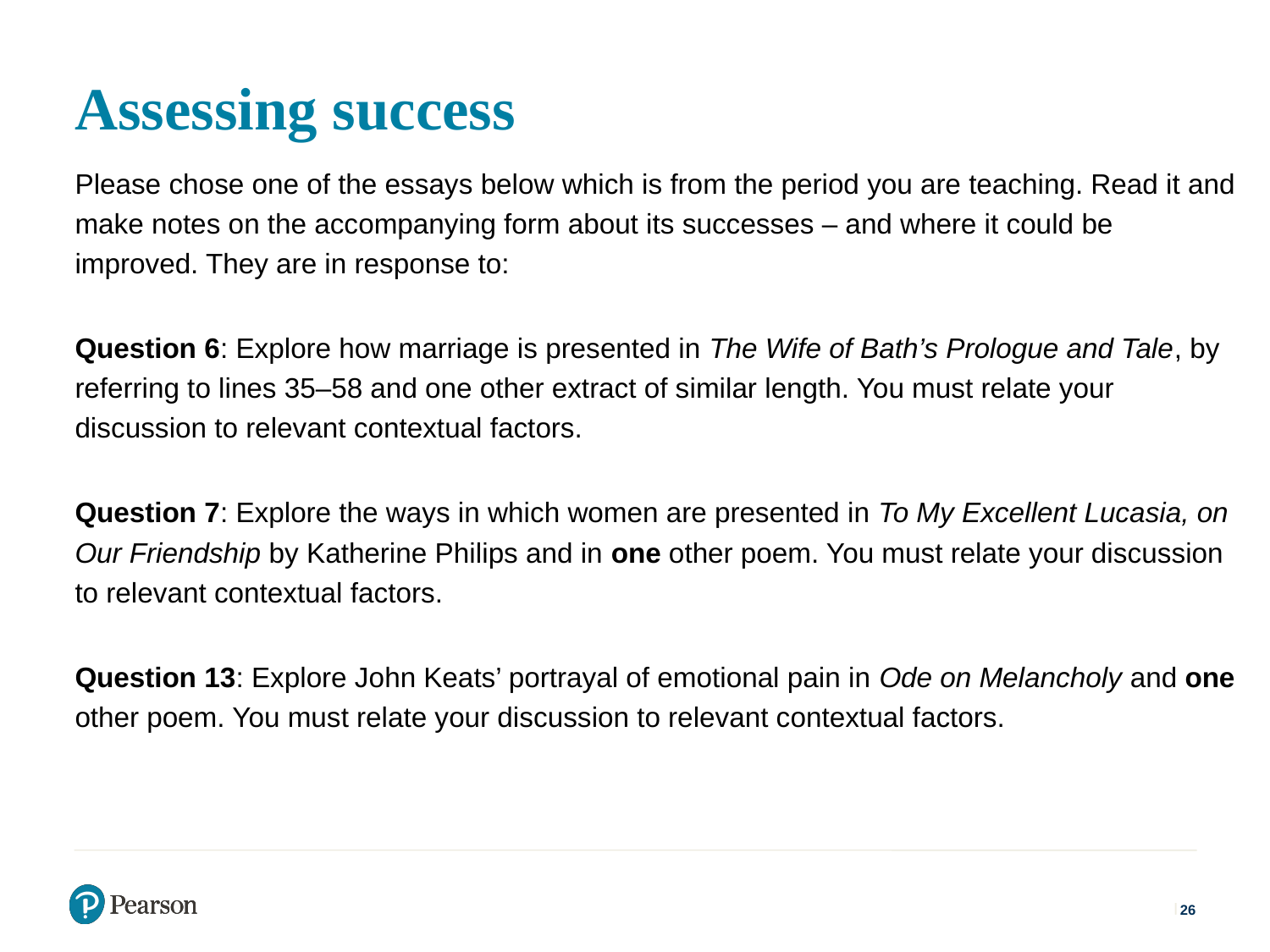

Assessing success
Please chose one of the essays below which is from the period you are teaching. Read it and make notes on the accompanying form about its successes – and where it could be improved. They are in response to:

Question 6: Explore how marriage is presented in The Wife of Bath’s Prologue and Tale, by referring to lines 35–58 and one other extract of similar length. You must relate your discussion to relevant contextual factors.

Question 7: Explore the ways in which women are presented in To My Excellent Lucasia, on Our Friendship by Katherine Philips and in one other poem. You must relate your discussion to relevant contextual factors.

Question 13: Explore John Keats’ portrayal of emotional pain in Ode on Melancholy and one other poem. You must relate your discussion to relevant contextual factors.

26